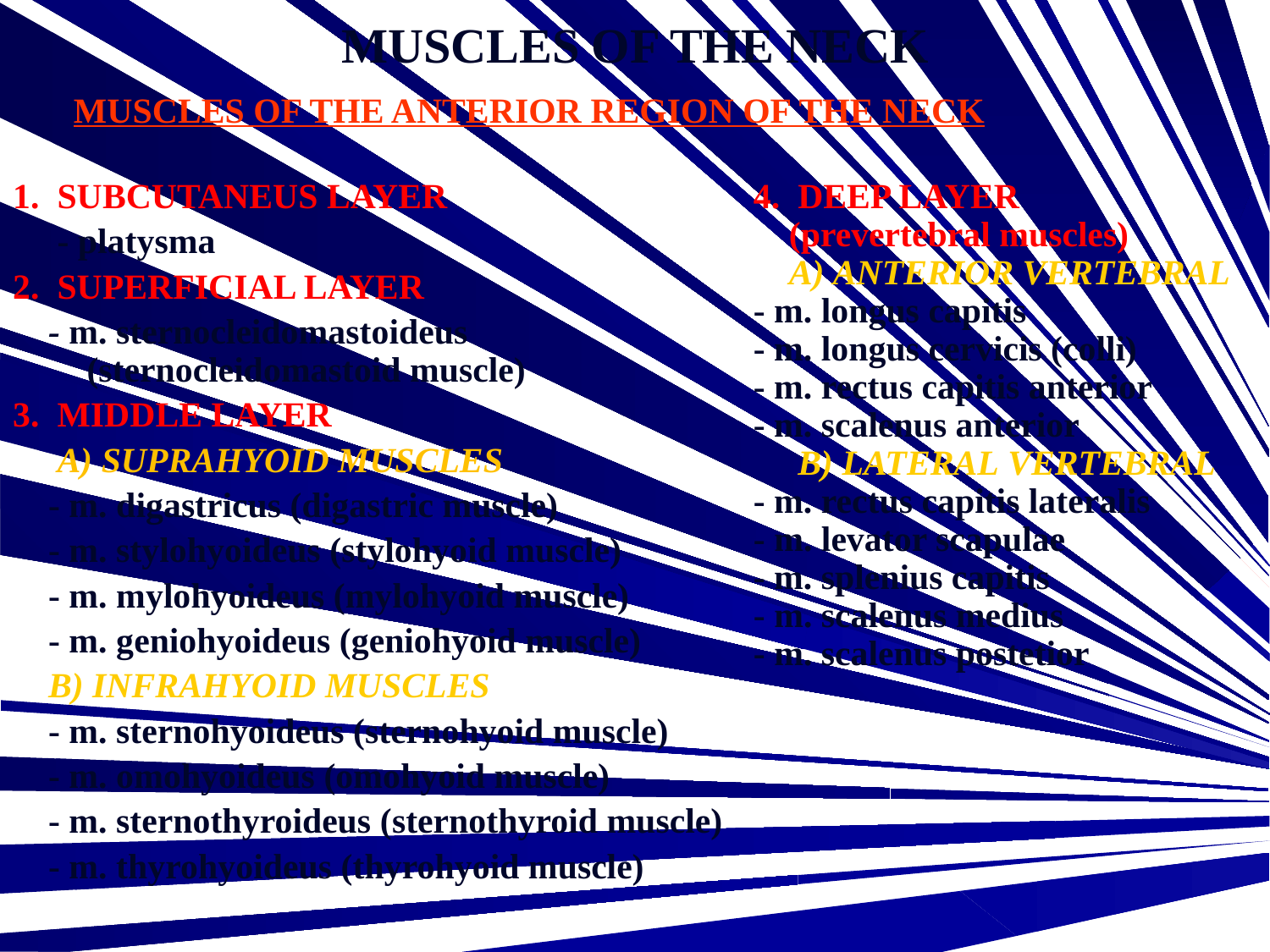

MUSCLES OF THE NECK
MUSCLES OF THE ANTERIOR REGION OF THE NECK

1.  SUBCUTANEUS LAYER
     - platysma
2.  SUPERFICIAL LAYER
    - m. sternocleidomastoideus
(sternocleidomastoid muscle)
3.  MIDDLE LAYER
     А) SUPRAHYOID MUSCLES
    - m. digastricus (digastric muscle)
    - m. stylohyoideus (stylohyoid muscle)
    - m. mylohyoideus (mylohyoid muscle)
    - m. geniohyoideus (geniohyoid muscle)
    B) INFRAHYOID MUSCLES
    - m. sternohyoideus (sternohyoid muscle)
    - m. omohyoideus (omohyoid muscle)
    - m. sternothyroideus (sternothyroid muscle)
    - m. thyrohyoideus (thyrohyoid muscle)
4.  DEEP LAYER
    (prevertebral muscles)
    А) ANTERIOR VERTEBRAL
- m. longus capitis
- m. longus cervicis (colli)
- m. rectus capitis anterior
- m. scalenus anterior
     B) LATERAL VERTEBRAL
- m. rectus capitis lateralis
- m. levator scapulae
- m. splenius capitis
- m. scalenus medius
- m. scalenus postetior